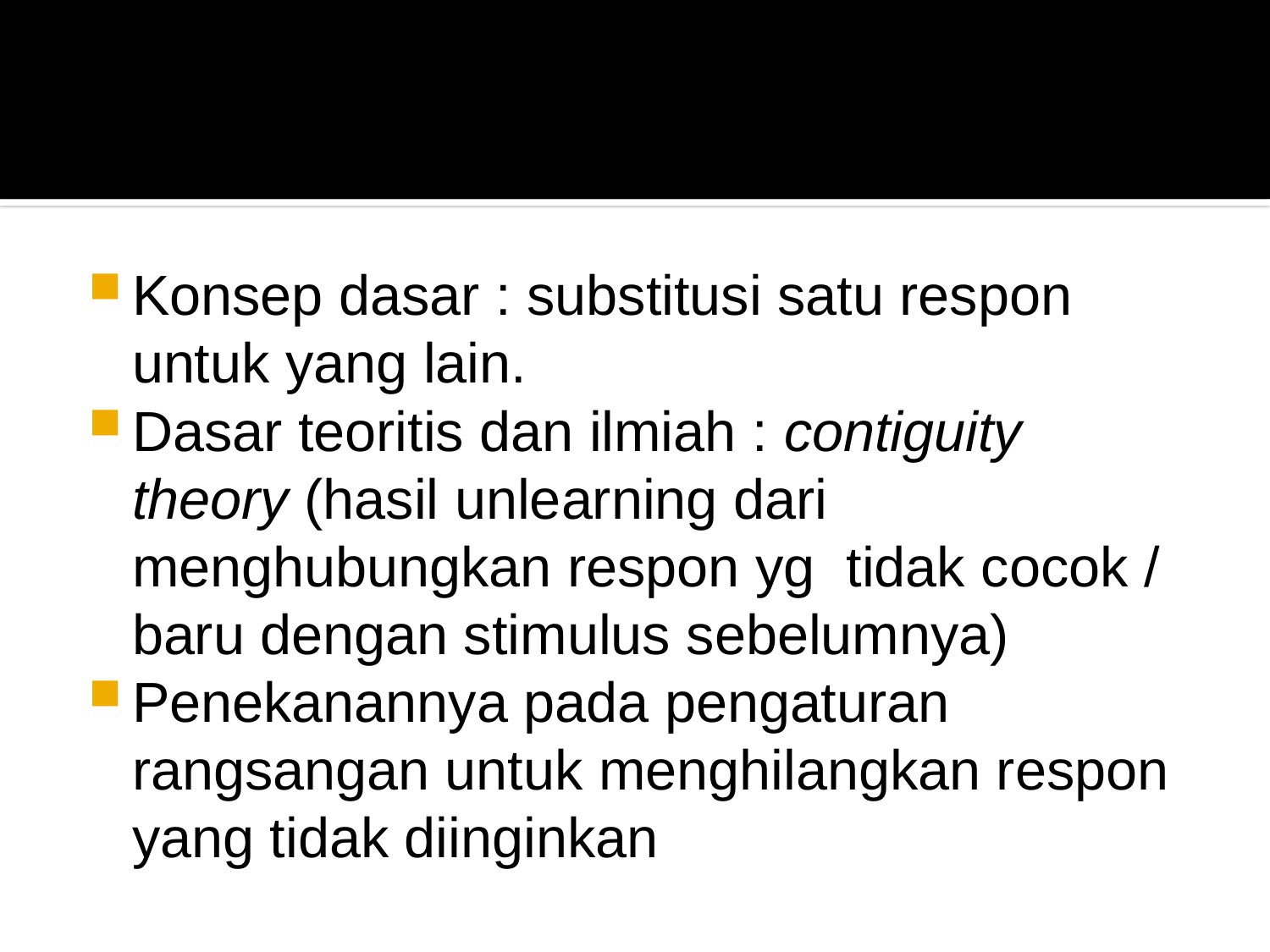

#
Konsep dasar : substitusi satu respon untuk yang lain.
Dasar teoritis dan ilmiah : contiguity theory (hasil unlearning dari menghubungkan respon yg  tidak cocok / baru dengan stimulus sebelumnya)
Penekanannya pada pengaturan rangsangan untuk menghilangkan respon yang tidak diinginkan